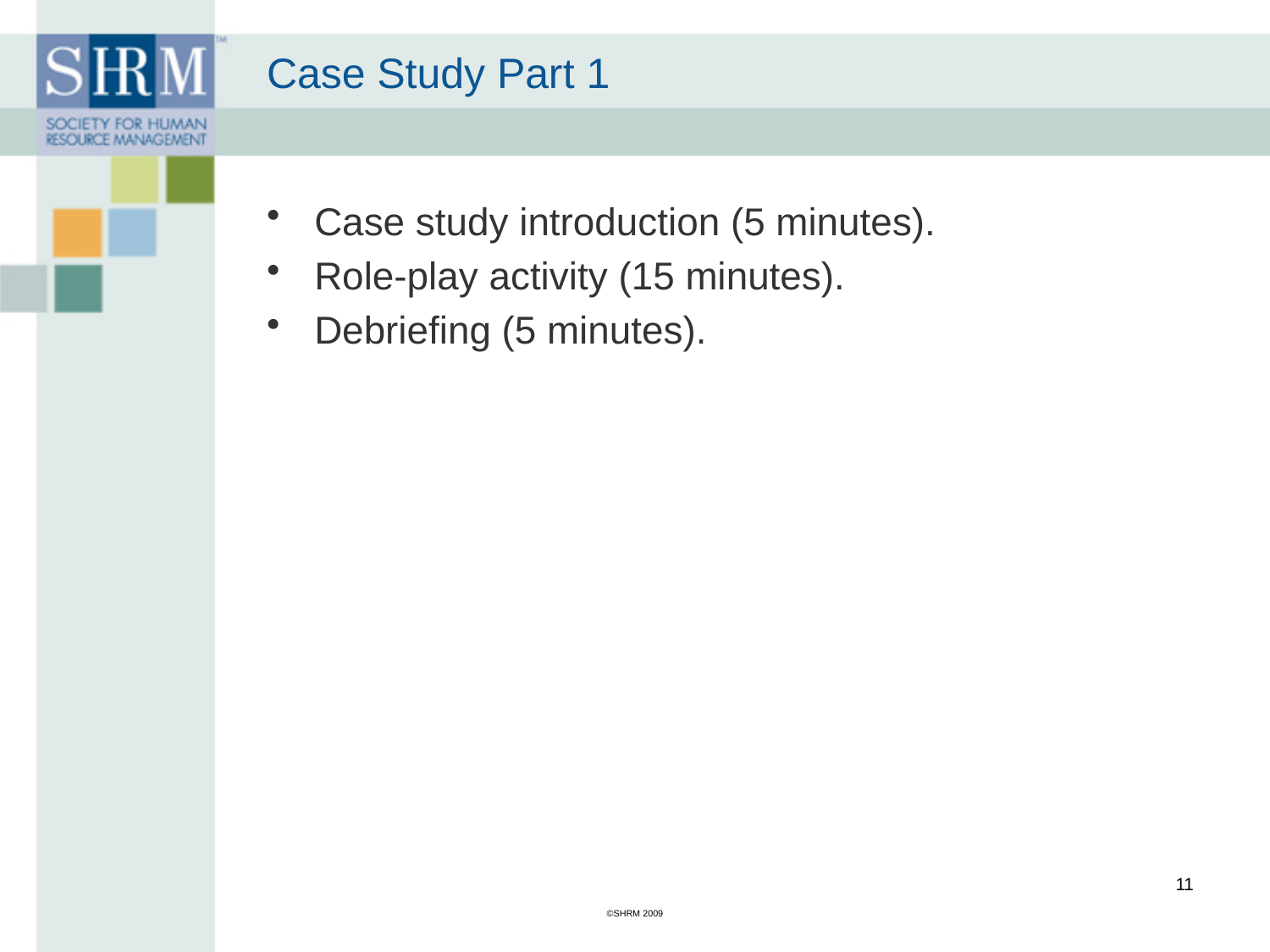

# Case Study Part 1
Case study introduction (5 minutes).
Role-play activity (15 minutes).
Debriefing (5 minutes).
11
©SHRM 2009